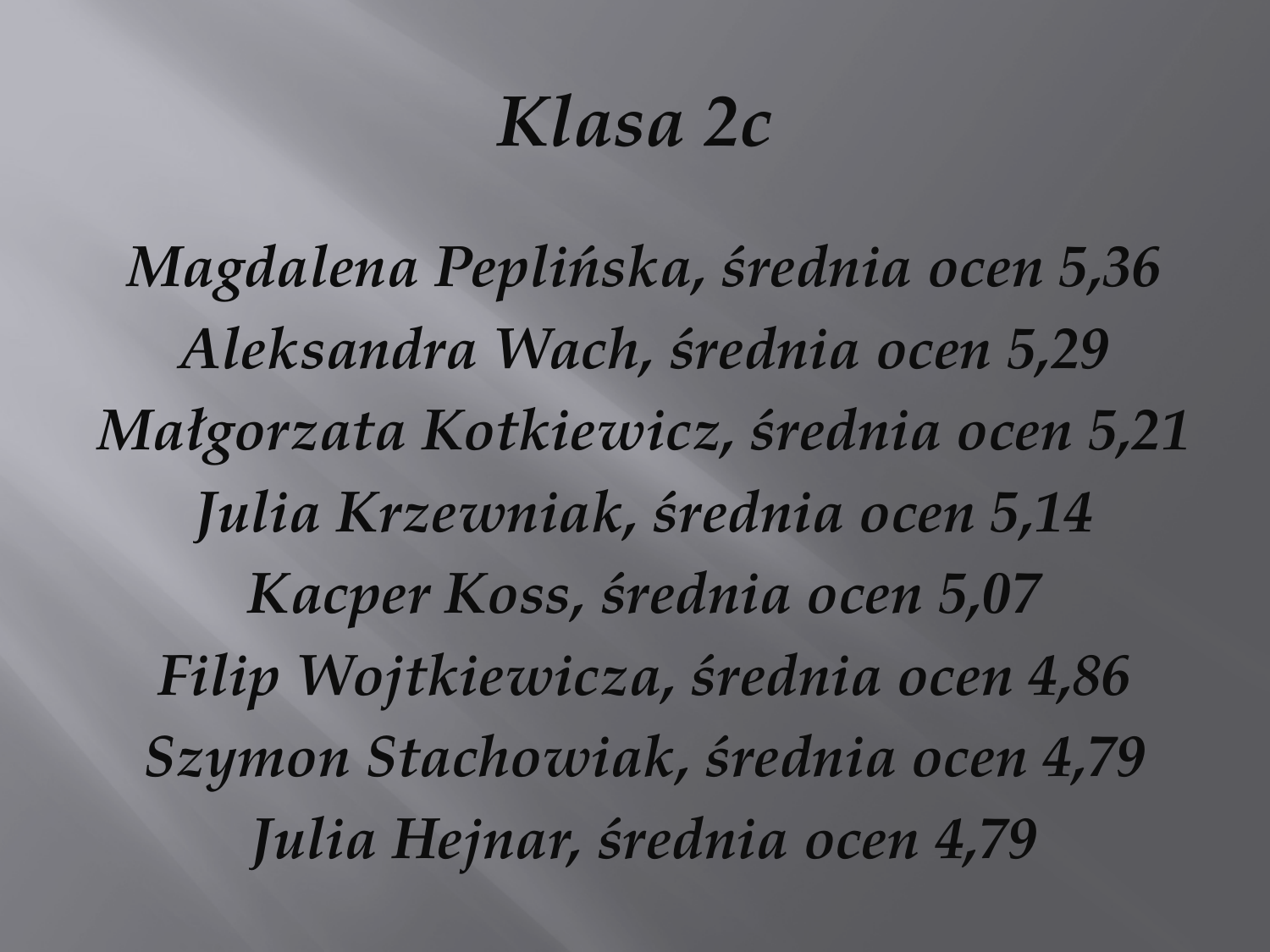

# Klasa 2c
Magdalena Peplińska, średnia ocen 5,36
Aleksandra Wach, średnia ocen 5,29
Małgorzata Kotkiewicz, średnia ocen 5,21
Julia Krzewniak, średnia ocen 5,14
Kacper Koss, średnia ocen 5,07
Filip Wojtkiewicza, średnia ocen 4,86
Szymon Stachowiak, średnia ocen 4,79
Julia Hejnar, średnia ocen 4,79